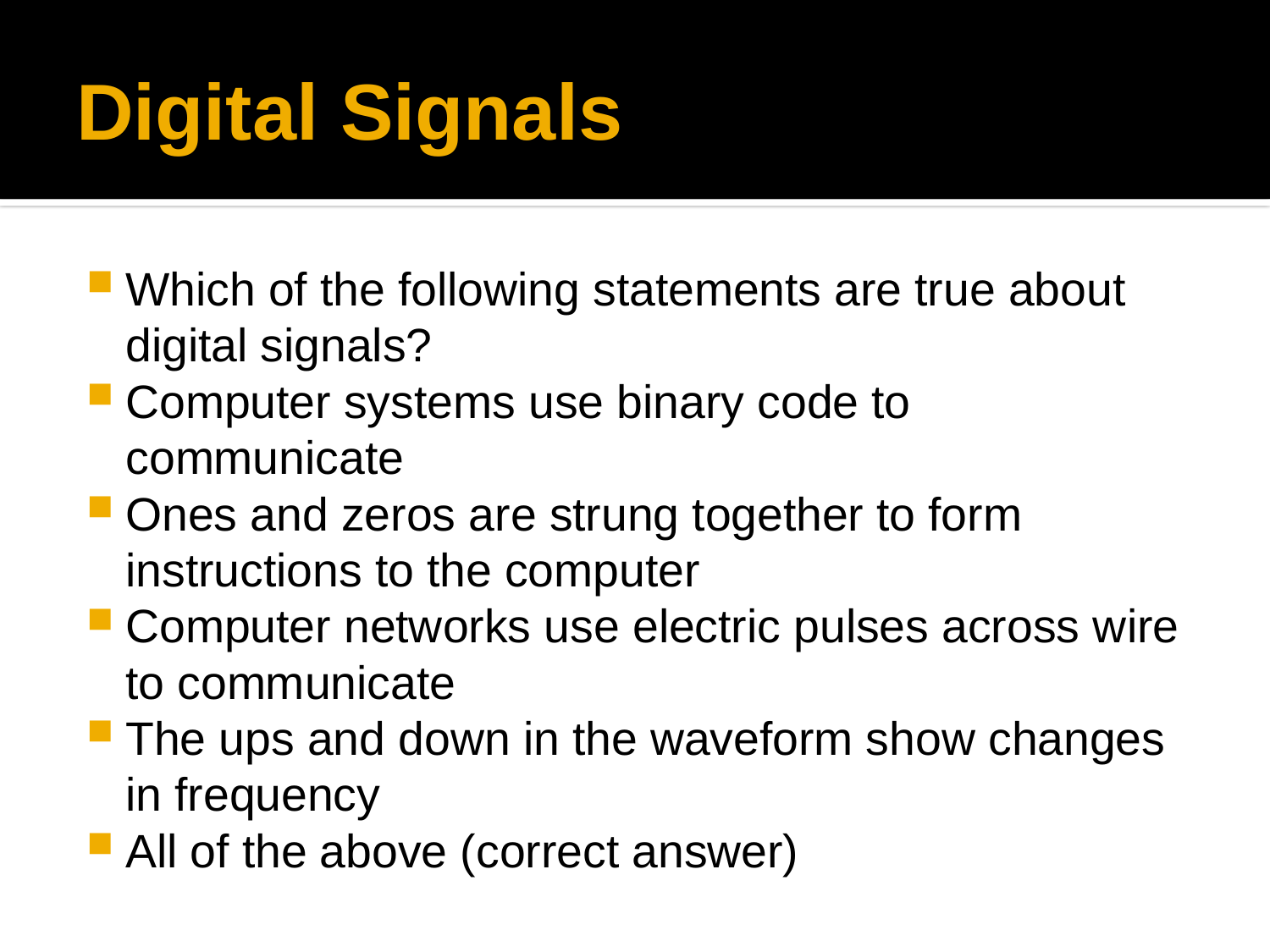

# Digital Signals
Which of the following statements are true about digital signals?
Computer systems use binary code to communicate
Ones and zeros are strung together to form instructions to the computer
Computer networks use electric pulses across wire to communicate
The ups and down in the waveform show changes in frequency
All of the above (correct answer)